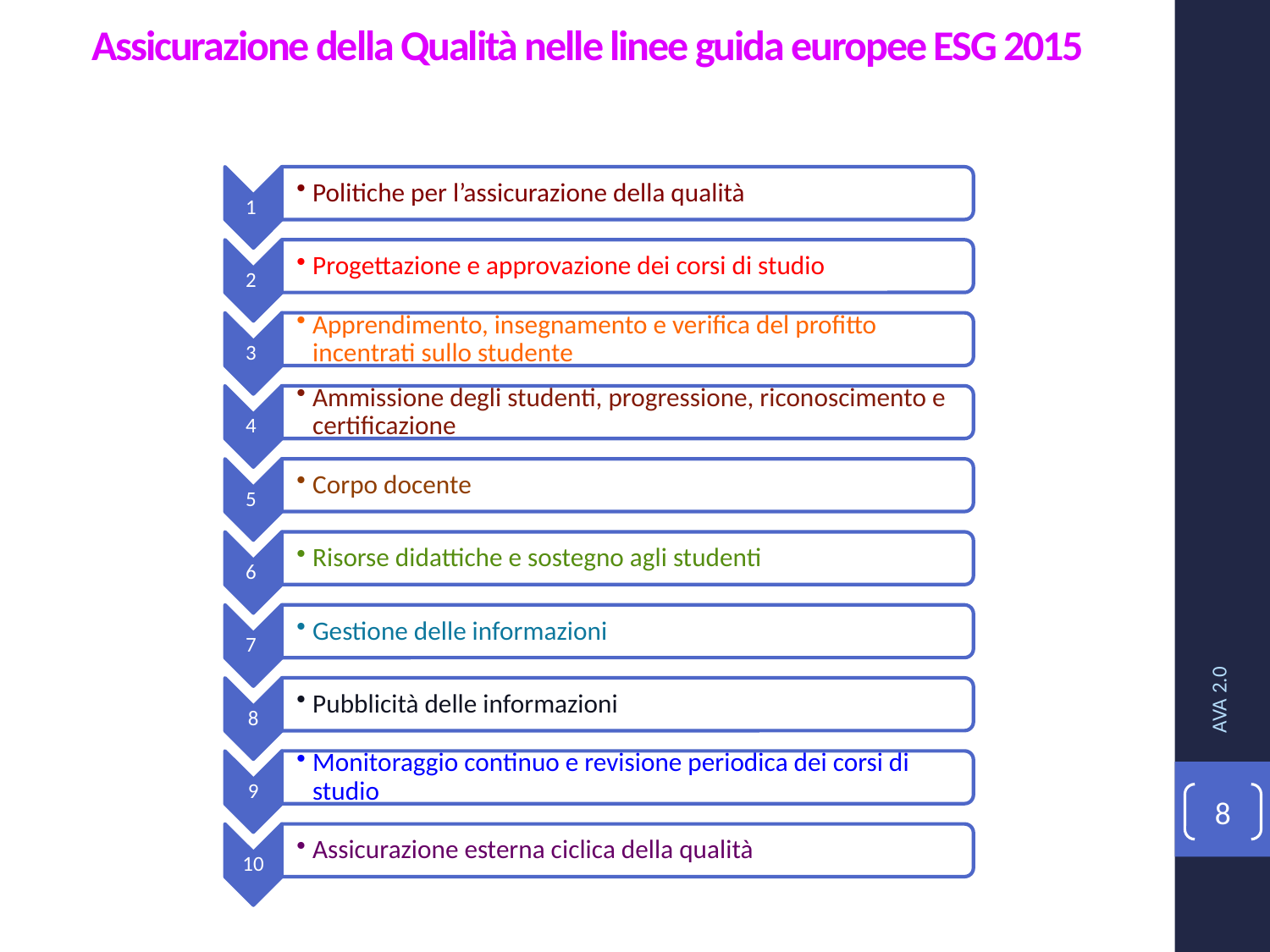

Assicurazione della Qualità nelle linee guida europee ESG 2015
1
Politiche per l’assicurazione della qualità
2
Progettazione e approvazione dei corsi di studio
3
Apprendimento, insegnamento e verifica del profitto incentrati sullo studente
4
Ammissione degli studenti, progressione, riconoscimento e certificazione
5
Corpo docente
6
Risorse didattiche e sostegno agli studenti
7
Gestione delle informazioni
8
Pubblicità delle informazioni
9
Monitoraggio continuo e revisione periodica dei corsi di studio
10
Assicurazione esterna ciclica della qualità
AVA 2.0
8
FORMULAZIONE DEI REQUISITI